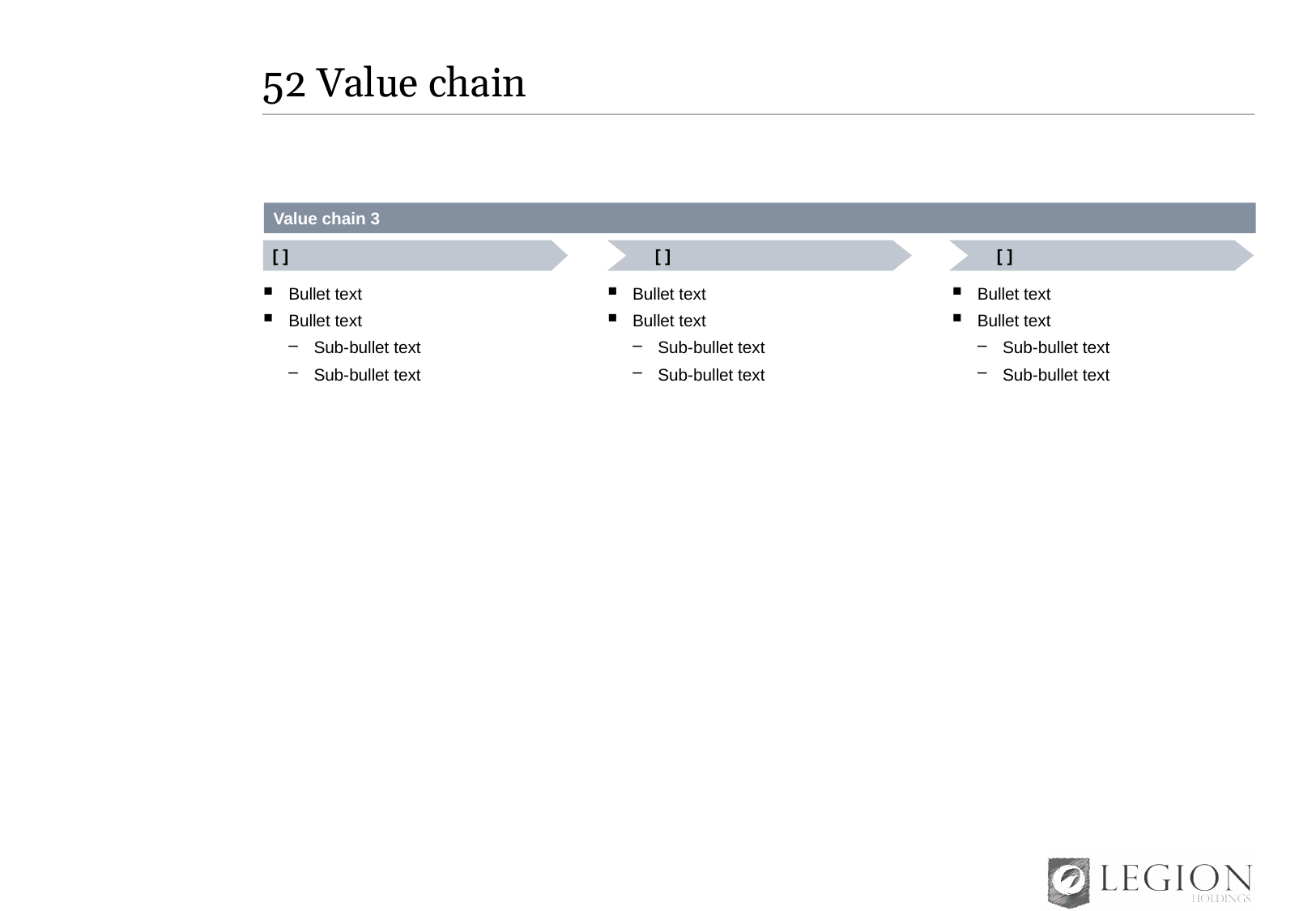

# 52 Value chain

Value chain 3
[ ]
[ ]
[ ]
Bullet text
Bullet text
Sub-bullet text
Sub-bullet text
Bullet text
Bullet text
Sub-bullet text
Sub-bullet text
Bullet text
Bullet text
Sub-bullet text
Sub-bullet text